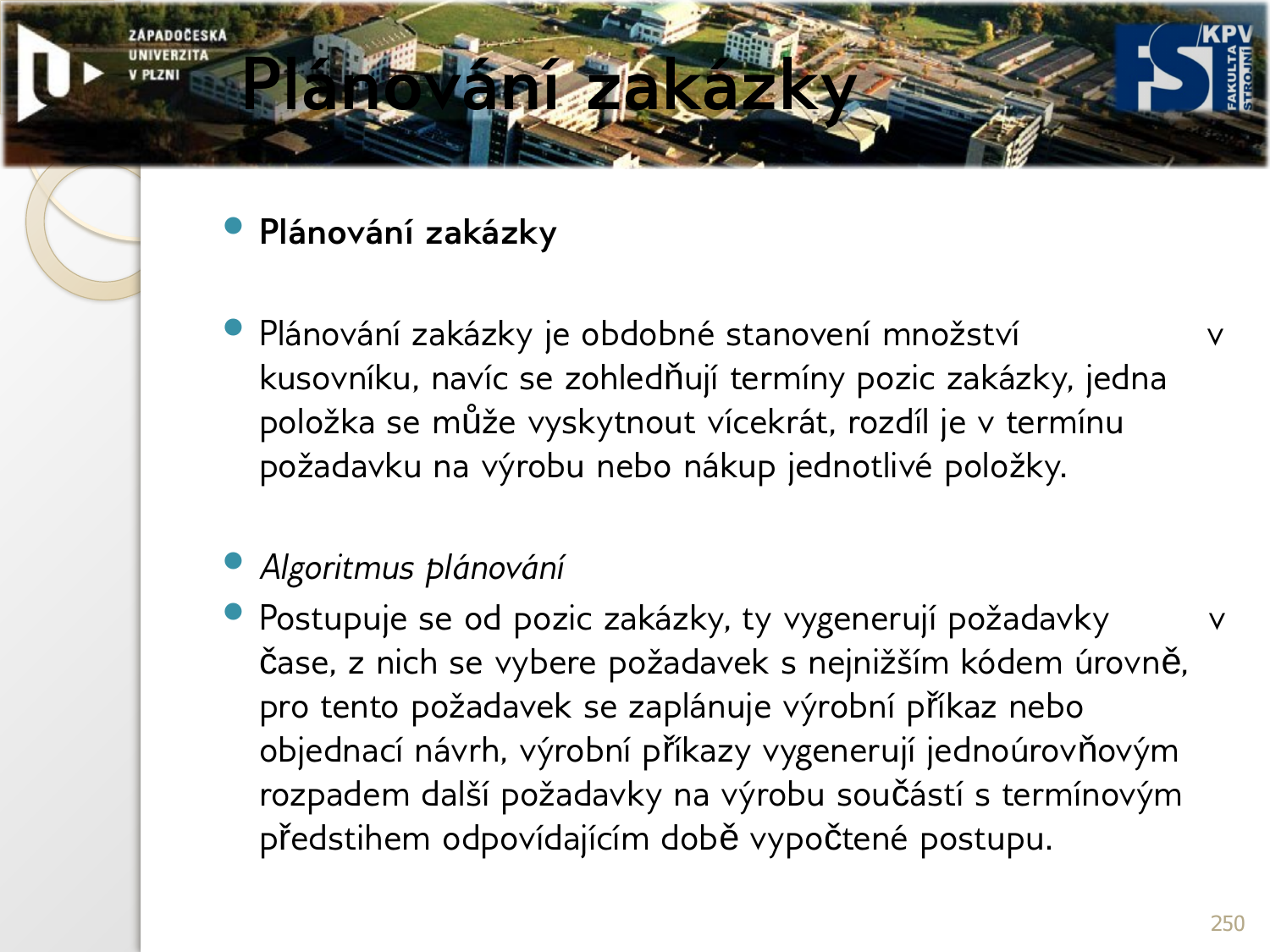

# Plánování zakázky
Plánování zakázky

Plánování zakázky je obdobné stanovení množství                 v kusovníku, navíc se zohledňují termíny pozic zakázky, jedna položka se může vyskytnout vícekrát, rozdíl je v termínu požadavku na výrobu nebo nákup jednotlivé položky.

Algoritmus plánování
Postupuje se od pozic zakázky, ty vygenerují požadavky         v čase, z nich se vybere požadavek s nejnižším kódem úrovně, pro tento požadavek se zaplánuje výrobní příkaz nebo objednací návrh, výrobní příkazy vygenerují jednoúrovňovým rozpadem další požadavky na výrobu součástí s termínovým předstihem odpovídajícím době vypočtené postupu.
250